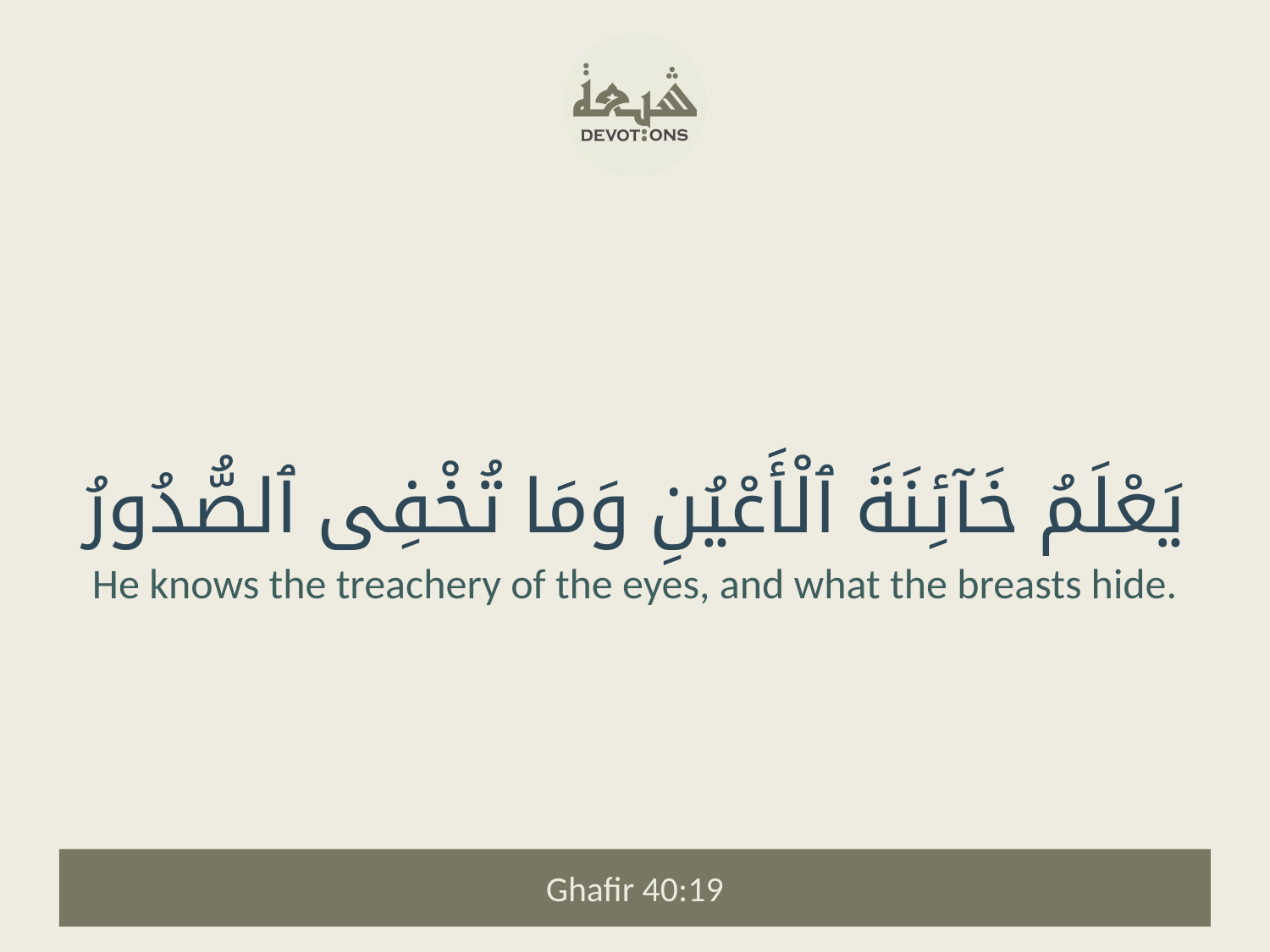

يَعْلَمُ خَآئِنَةَ ٱلْأَعْيُنِ وَمَا تُخْفِى ٱلصُّدُورُ
He knows the treachery of the eyes, and what the breasts hide.
Ghafir 40:19